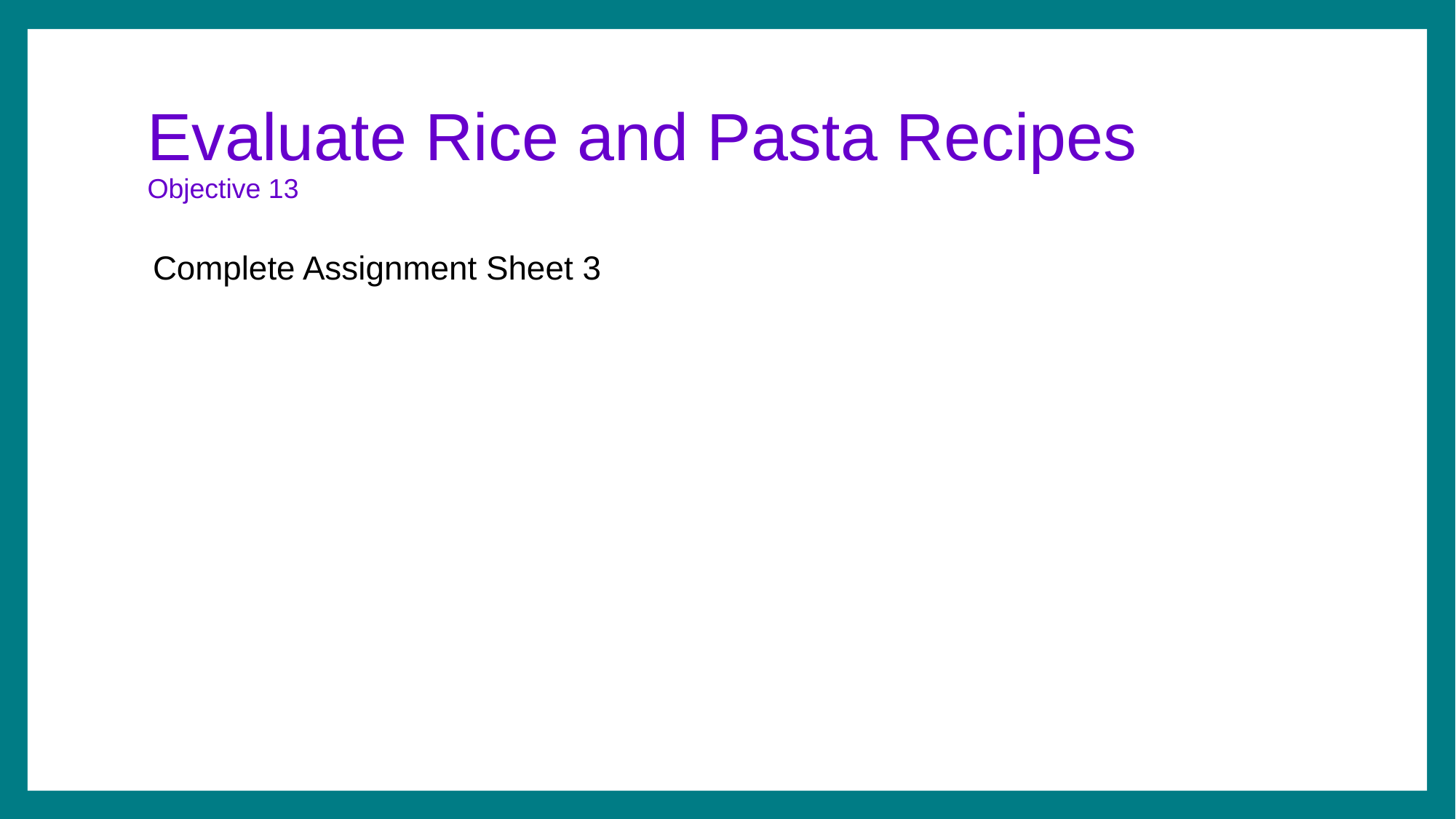

# Evaluate Rice and Pasta Recipes Objective 13
Complete Assignment Sheet 3